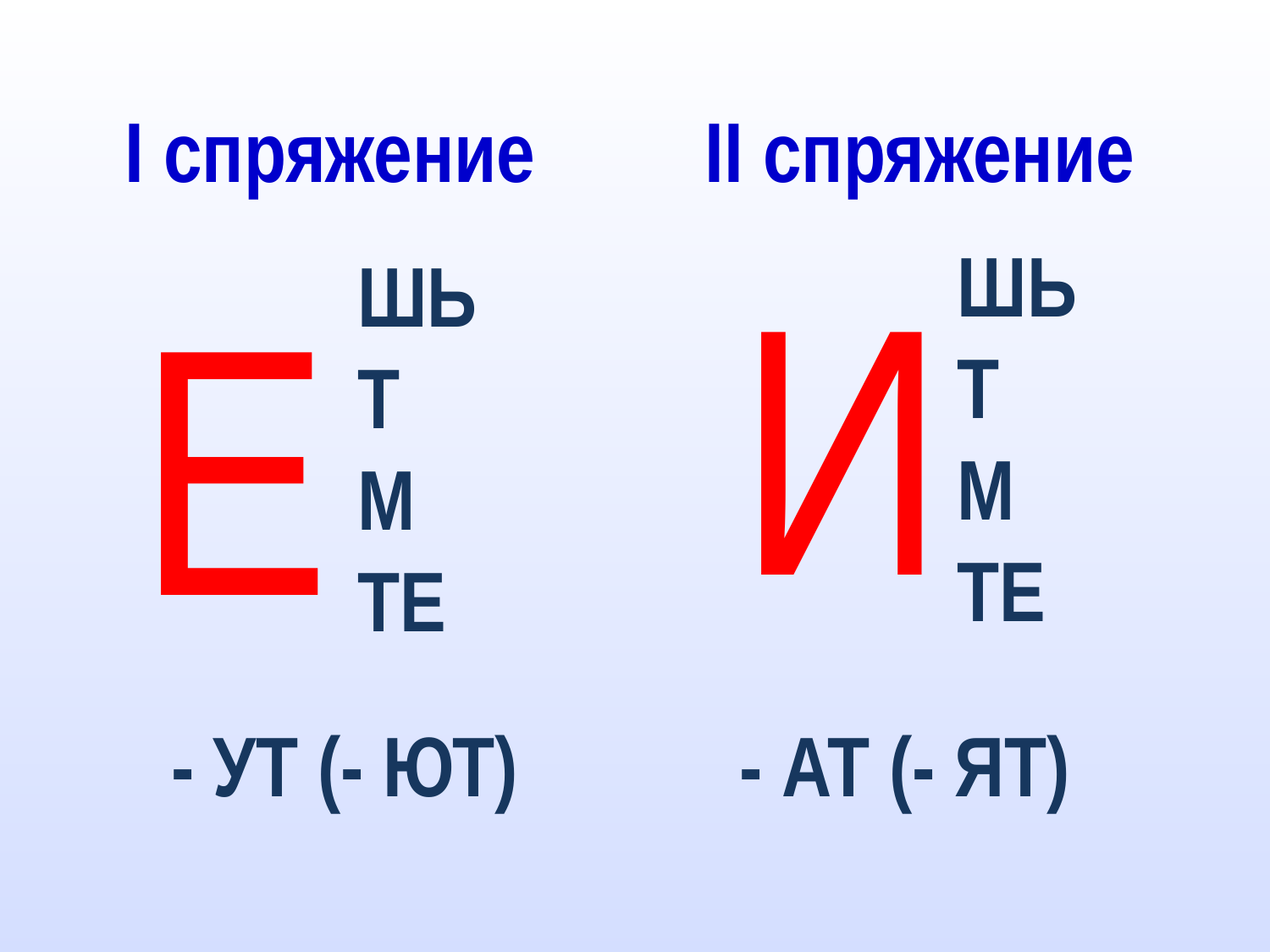

# I спряжение
II спряжение
И
ШЬ
Т
М
ТЕ

Е
ШЬ
Т
М
ТЕ

- УТ (- ЮТ)
- АТ (- ЯТ)